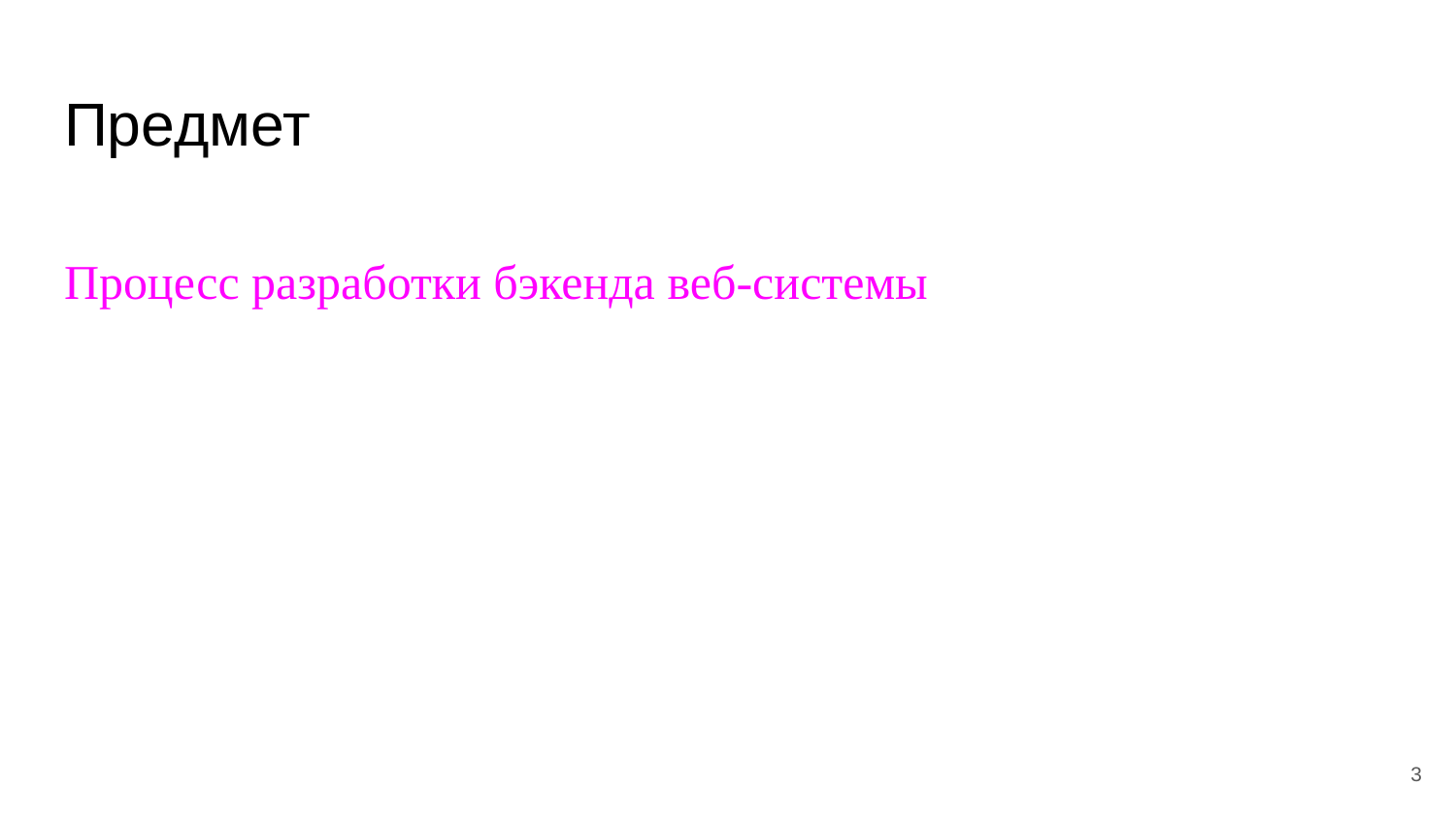

# Предмет
Процесс разработки бэкенда веб-системы
3